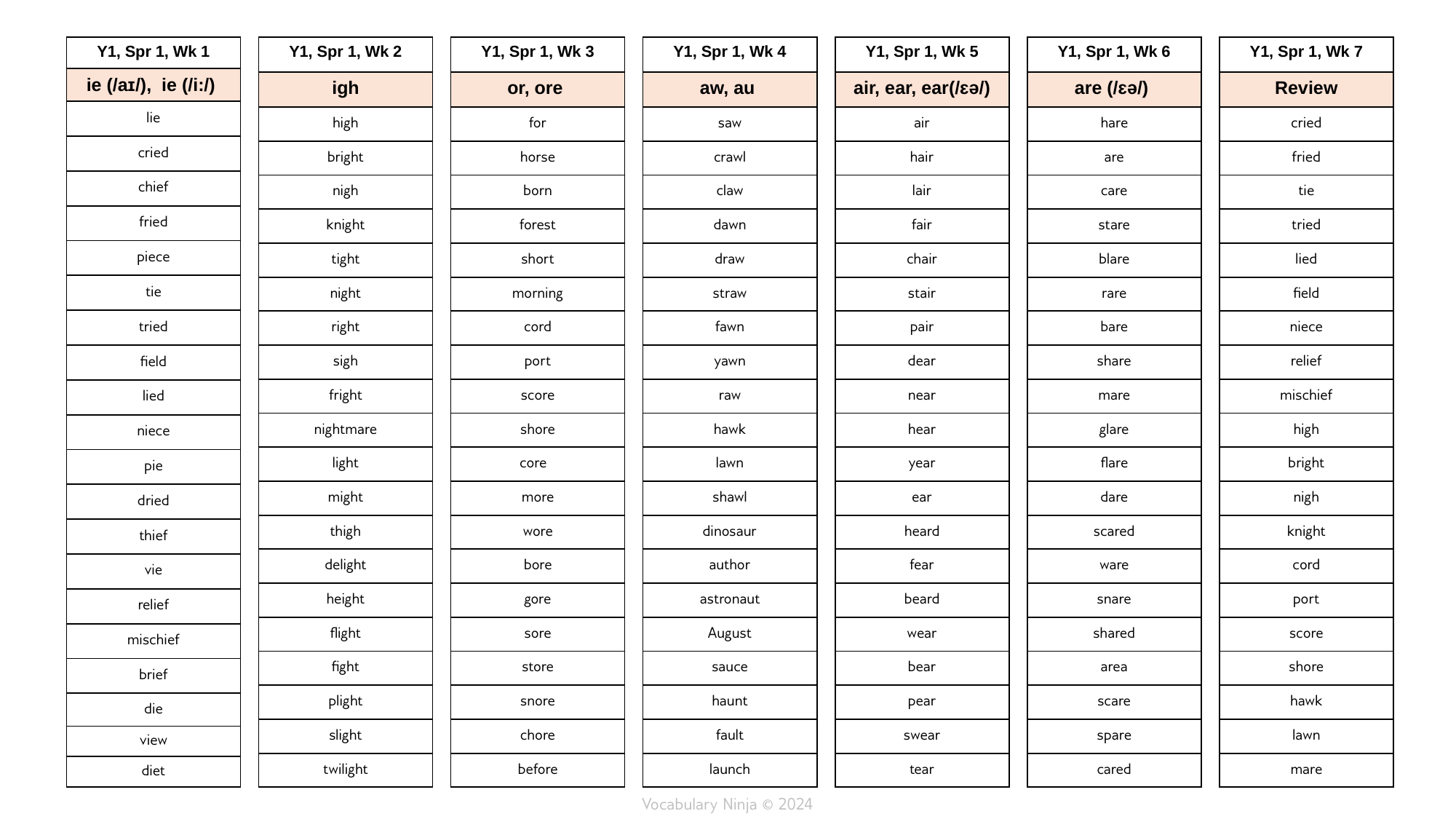

| Y1, Spr 1, Wk 2 |
| --- |
| igh |
| high |
| bright |
| nigh |
| knight |
| tight |
| night |
| right |
| sigh |
| fright |
| nightmare |
| light |
| might |
| thigh |
| delight |
| height |
| flight |
| fight |
| plight |
| slight |
| twilight |
| Y1, Spr 1, Wk 3 |
| --- |
| or, ore |
| for |
| horse |
| born |
| forest |
| short |
| morning |
| cord |
| port |
| score |
| shore |
| core |
| more |
| wore |
| bore |
| gore |
| sore |
| store |
| snore |
| chore |
| before |
| Y1, Spr 1, Wk 4 |
| --- |
| aw, au |
| saw |
| crawl |
| claw |
| dawn |
| draw |
| straw |
| fawn |
| yawn |
| raw |
| hawk |
| lawn |
| shawl |
| dinosaur |
| author |
| astronaut |
| August |
| sauce |
| haunt |
| fault |
| launch |
| Y1, Spr 1, Wk 5 |
| --- |
| air, ear, ear(/ɛə/) |
| air |
| hair |
| lair |
| fair |
| chair |
| stair |
| pair |
| dear |
| near |
| hear |
| year |
| ear |
| heard |
| fear |
| beard |
| wear |
| bear |
| pear |
| swear |
| tear |
| Y1, Spr 1, Wk 6 |
| --- |
| are (/ɛə/) |
| hare |
| are |
| care |
| stare |
| blare |
| rare |
| bare |
| share |
| mare |
| glare |
| flare |
| dare |
| scared |
| ware |
| snare |
| shared |
| area |
| scare |
| spare |
| cared |
| Y1, Spr 1, Wk 7 |
| --- |
| Review |
| cried |
| fried |
| tie |
| tried |
| lied |
| field |
| niece |
| relief |
| mischief |
| high |
| bright |
| nigh |
| knight |
| cord |
| port |
| score |
| shore |
| hawk |
| lawn |
| mare |
| Y1, Spr 1, Wk 1 |
| --- |
| ie (/aɪ/), ie (/i:/) |
| lie |
| cried |
| chief |
| fried |
| piece |
| tie |
| tried |
| field |
| lied |
| niece |
| pie |
| dried |
| thief |
| vie |
| relief |
| mischief |
| brief |
| die |
| view |
| diet |
Vocabulary Ninja © 2024